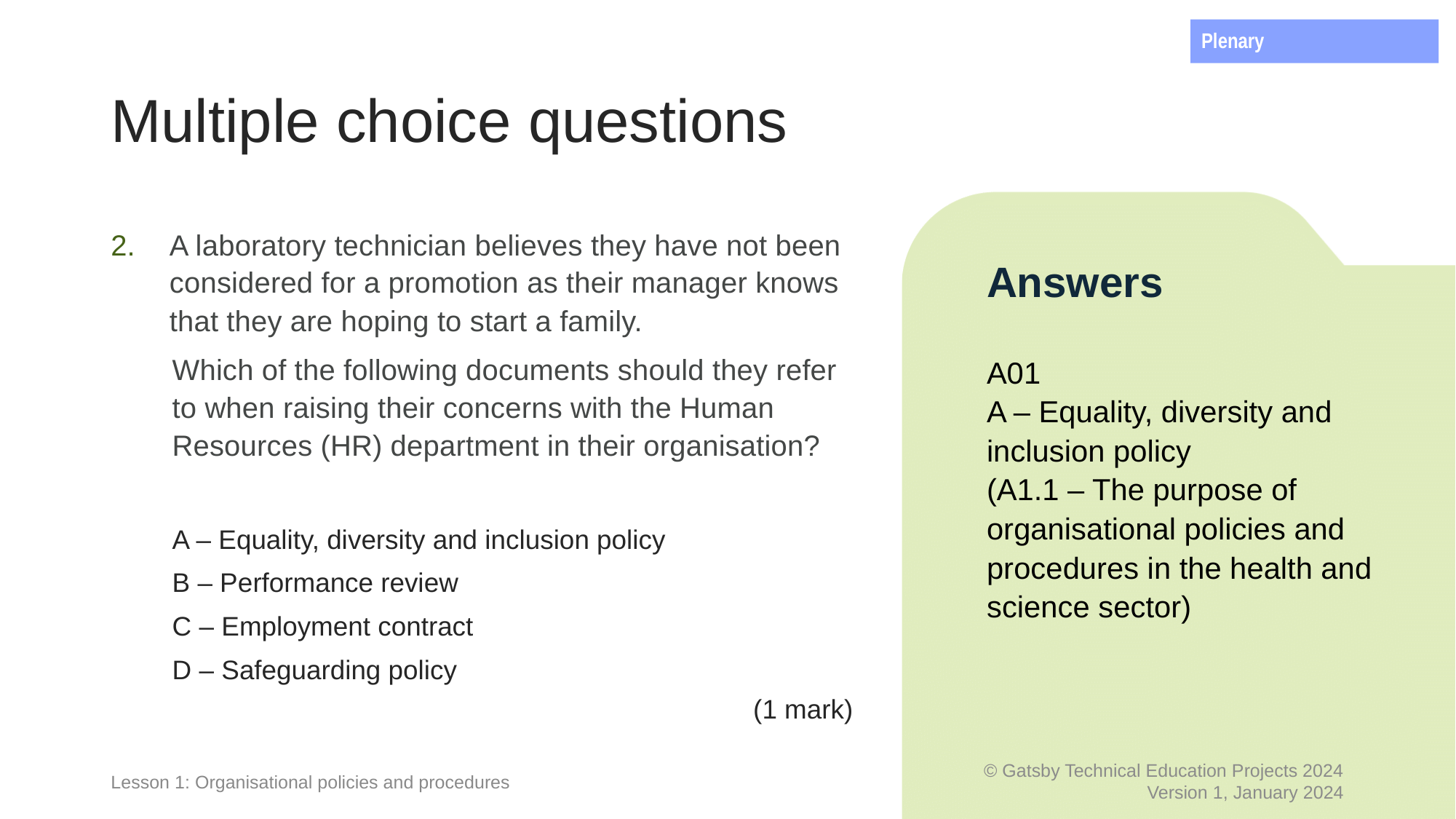

Plenary
# Multiple choice questions
A laboratory technician believes they have not been considered for a promotion as their manager knows that they are hoping to start a family.
Which of the following documents should they refer to when raising their concerns with the Human Resources (HR) department in their organisation?

A – Equality, diversity and inclusion policy
B – Performance review
C – Employment contract
D – Safeguarding policy
(1 mark)
Answers
A01
A – Equality, diversity and inclusion policy
(A1.1 – The purpose of organisational policies and procedures in the health and science sector)
Lesson 1: Organisational policies and procedures